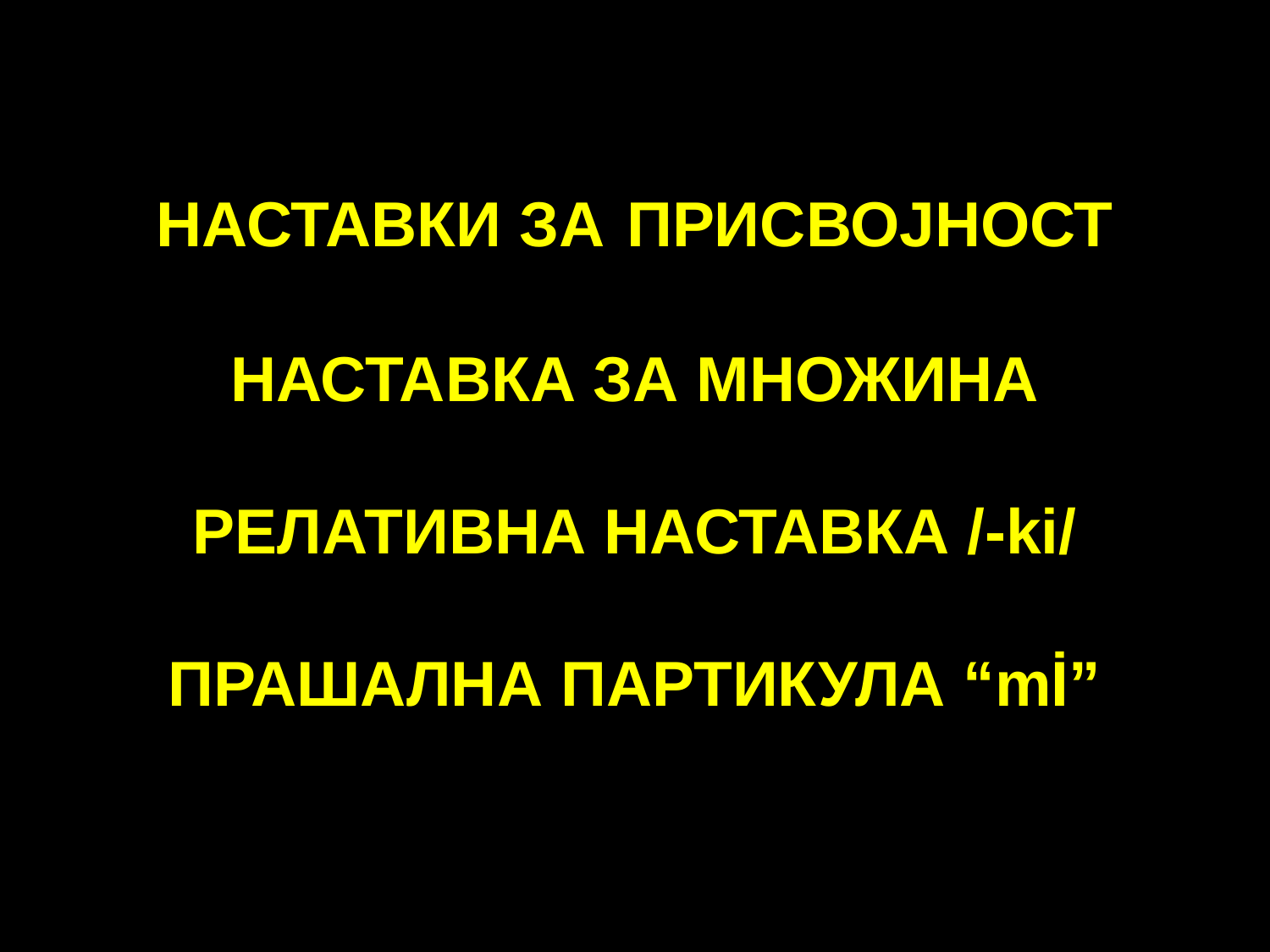

# НАСТАВКИ ЗА ПРИСВОЈНОСТ НАСТАВКА ЗА МНОЖИНА РЕЛАТИВНА НАСТАВКА /-ki/ ПРАШАЛНА ПАРТИКУЛА “mİ”